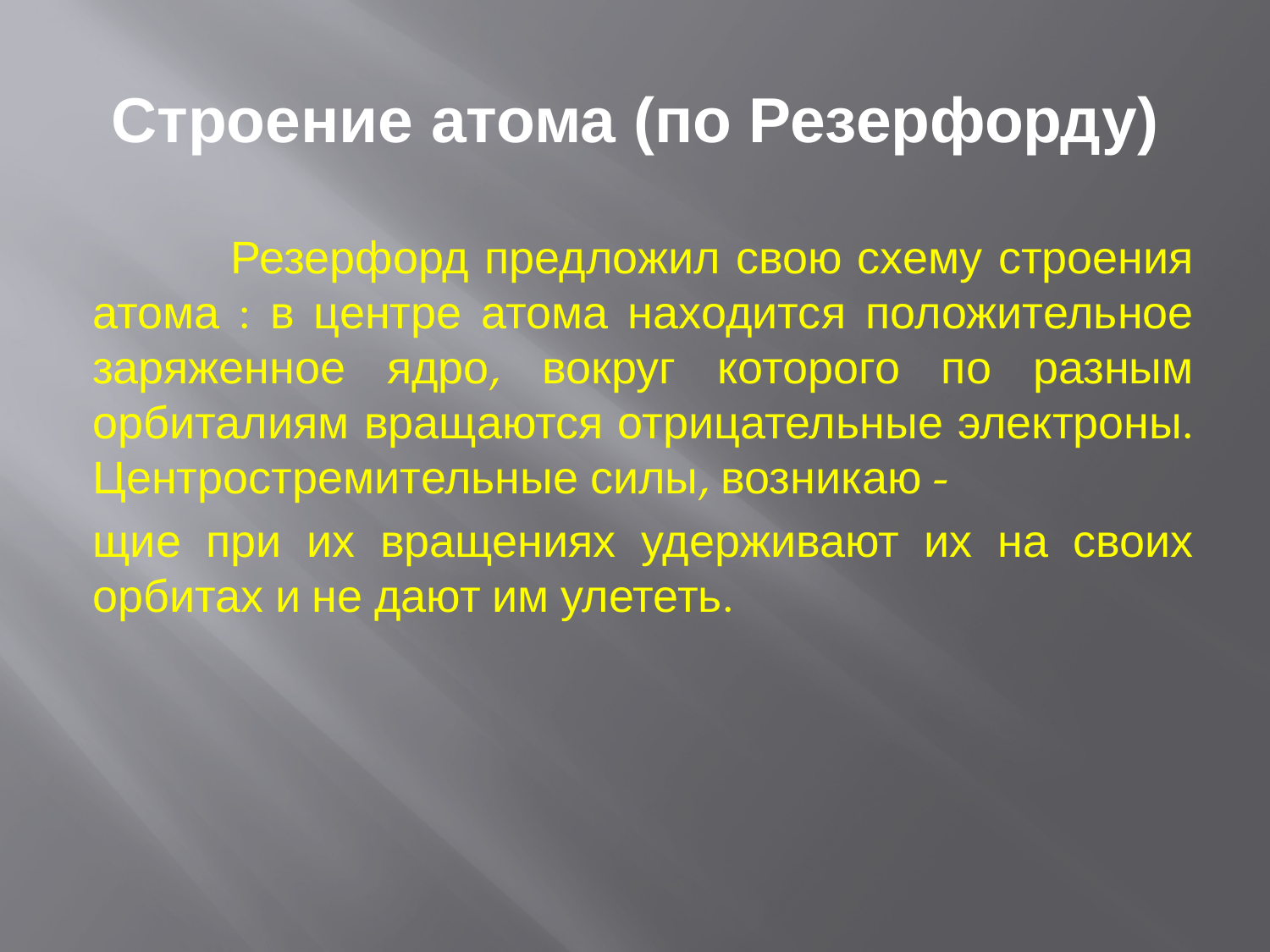

# Строение атома (по Резерфорду)
         Резерфорд предложил свою схему строения атома : в центре атома находится положительное заряженное ядро, вокруг которого по разным орбиталиям вращаются отрицательные электроны. Центростремительные силы, возникаю -
щие при их вращениях удерживают их на своих орбитах и не дают им улететь.